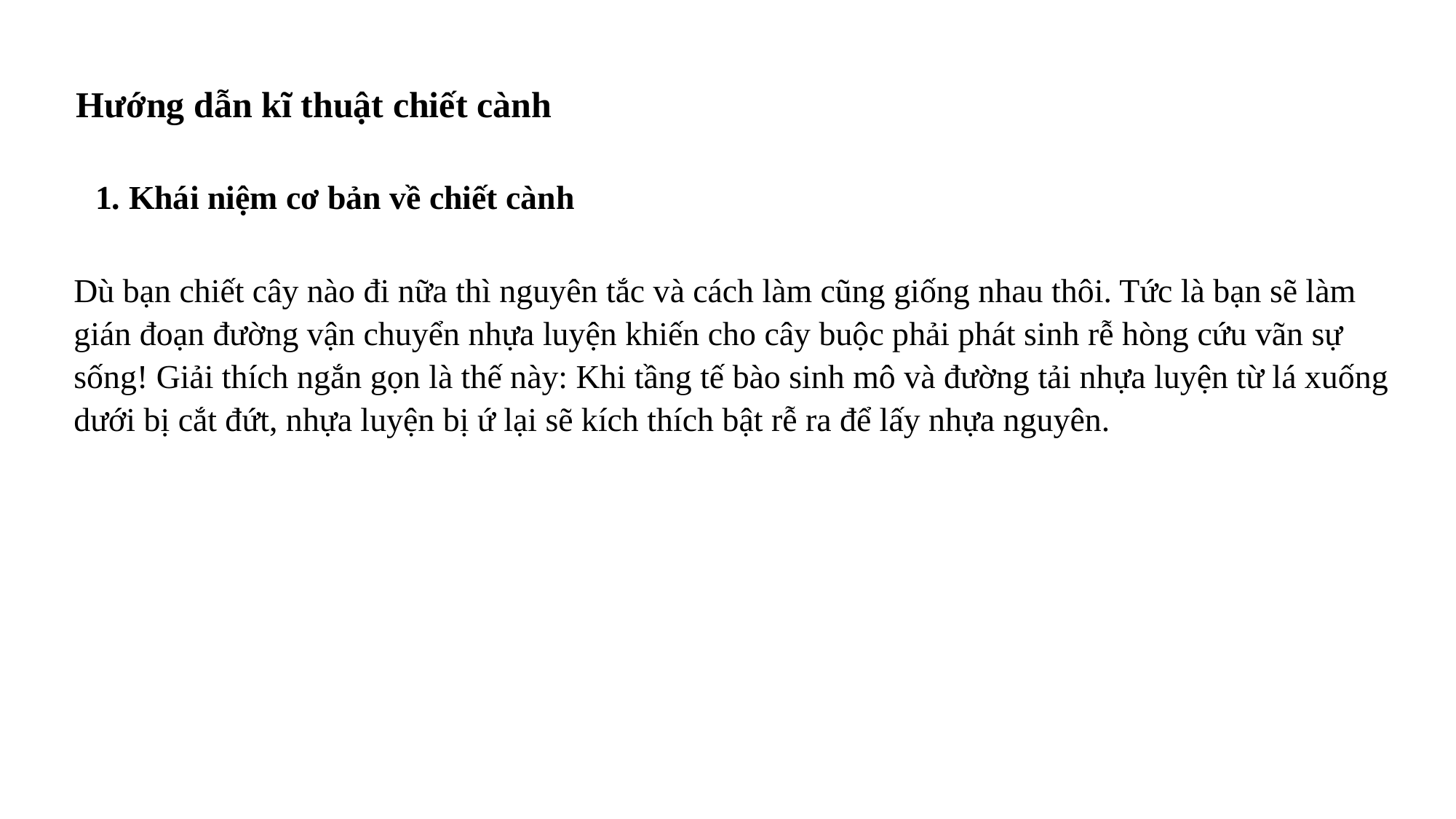

Hướng dẫn kĩ thuật chiết cành
1. Khái niệm cơ bản về chiết cành
Dù bạn chiết cây nào đi nữa thì nguyên tắc và cách làm cũng giống nhau thôi. Tức là bạn sẽ làm gián đoạn đường vận chuyển nhựa luyện khiến cho cây buộc phải phát sinh rễ hòng cứu vãn sự sống! Giải thích ngắn gọn là thế này: Khi tầng tế bào sinh mô và đường tải nhựa luyện từ lá xuống dưới bị cắt đứt, nhựa luyện bị ứ lại sẽ kích thích bật rễ ra để lấy nhựa nguyên.